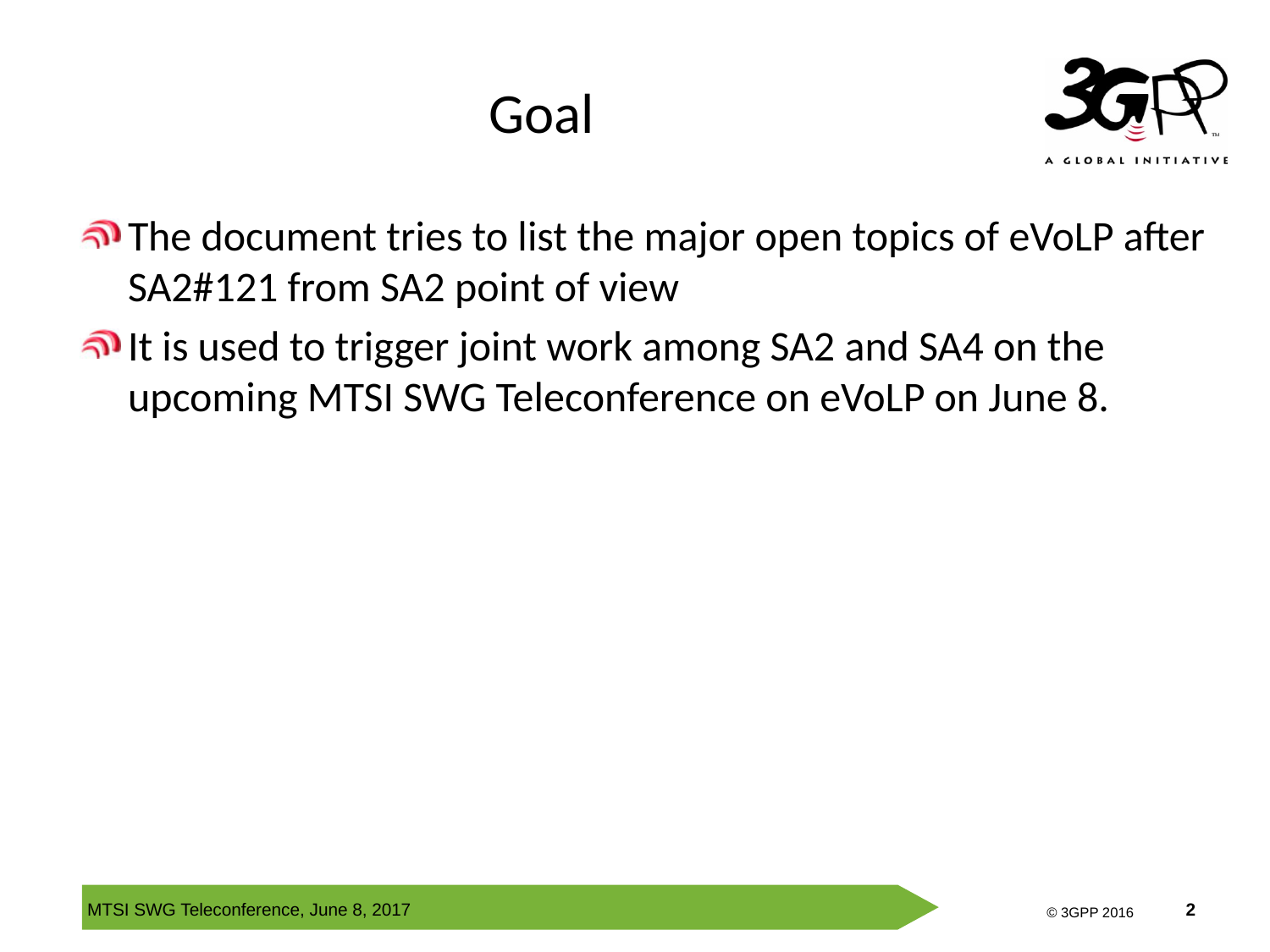

# Goal
The document tries to list the major open topics of eVoLP after SA2#121 from SA2 point of view
It is used to trigger joint work among SA2 and SA4 on the upcoming MTSI SWG Teleconference on eVoLP on June 8.